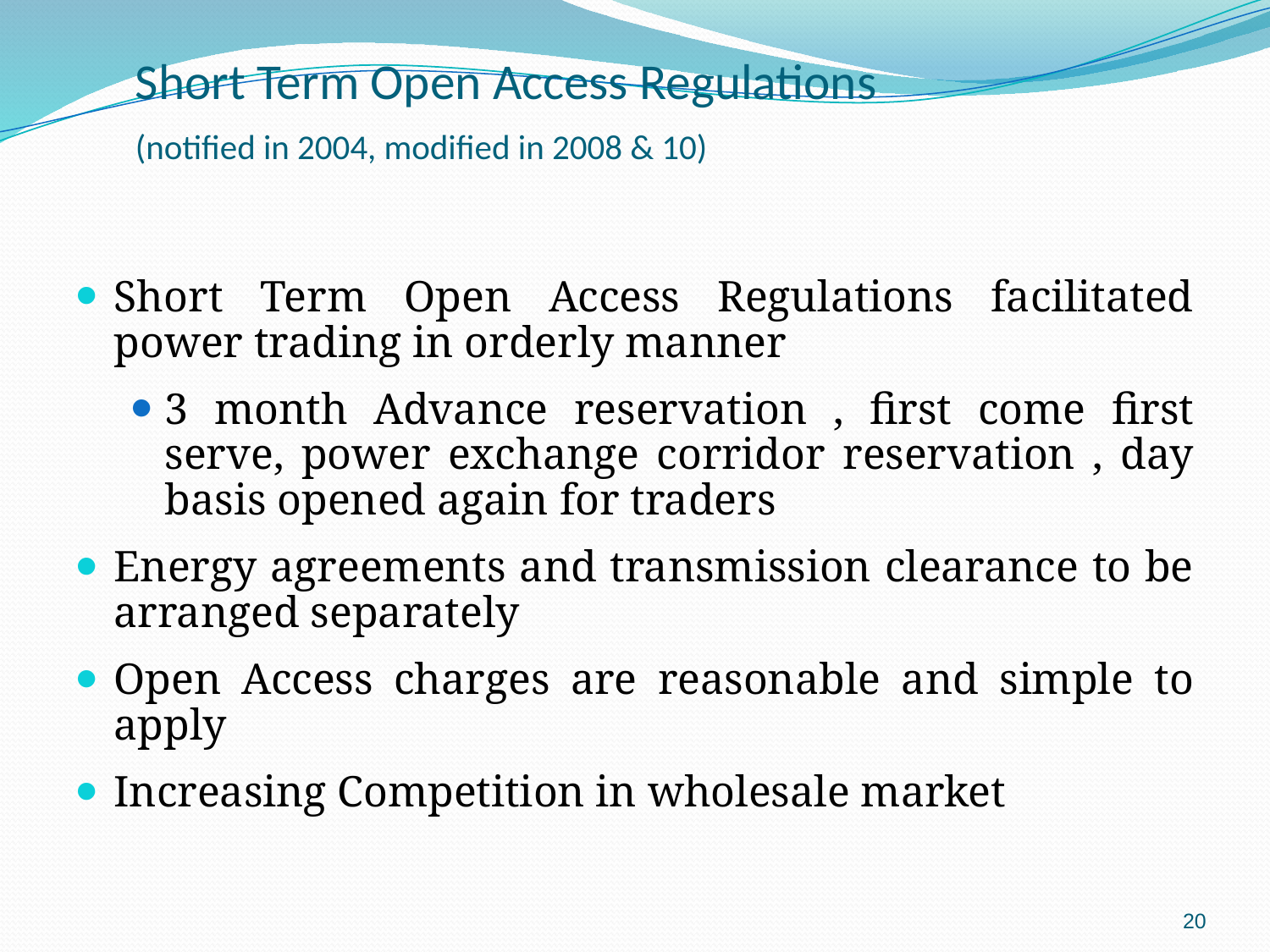

# Short Term Open Access Regulations (notified in 2004, modified in 2008 & 10)
Short Term Open Access Regulations facilitated power trading in orderly manner
3 month Advance reservation , first come first serve, power exchange corridor reservation , day basis opened again for traders
Energy agreements and transmission clearance to be arranged separately
Open Access charges are reasonable and simple to apply
Increasing Competition in wholesale market
20